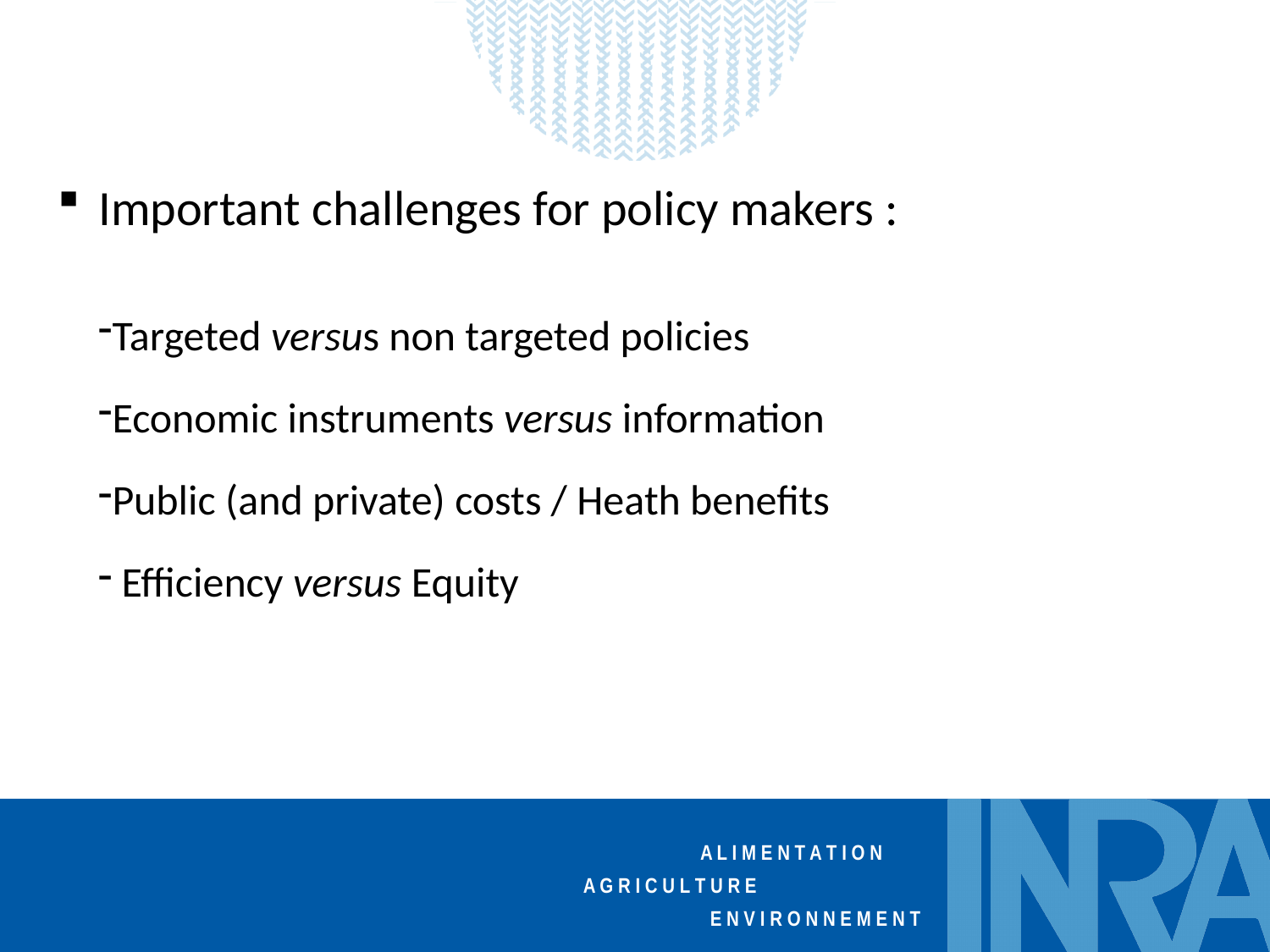

Important challenges for policy makers :

Targeted versus non targeted policies

Economic instruments versus information

Public (and private) costs / Heath benefits

 Efficiency versus Equity